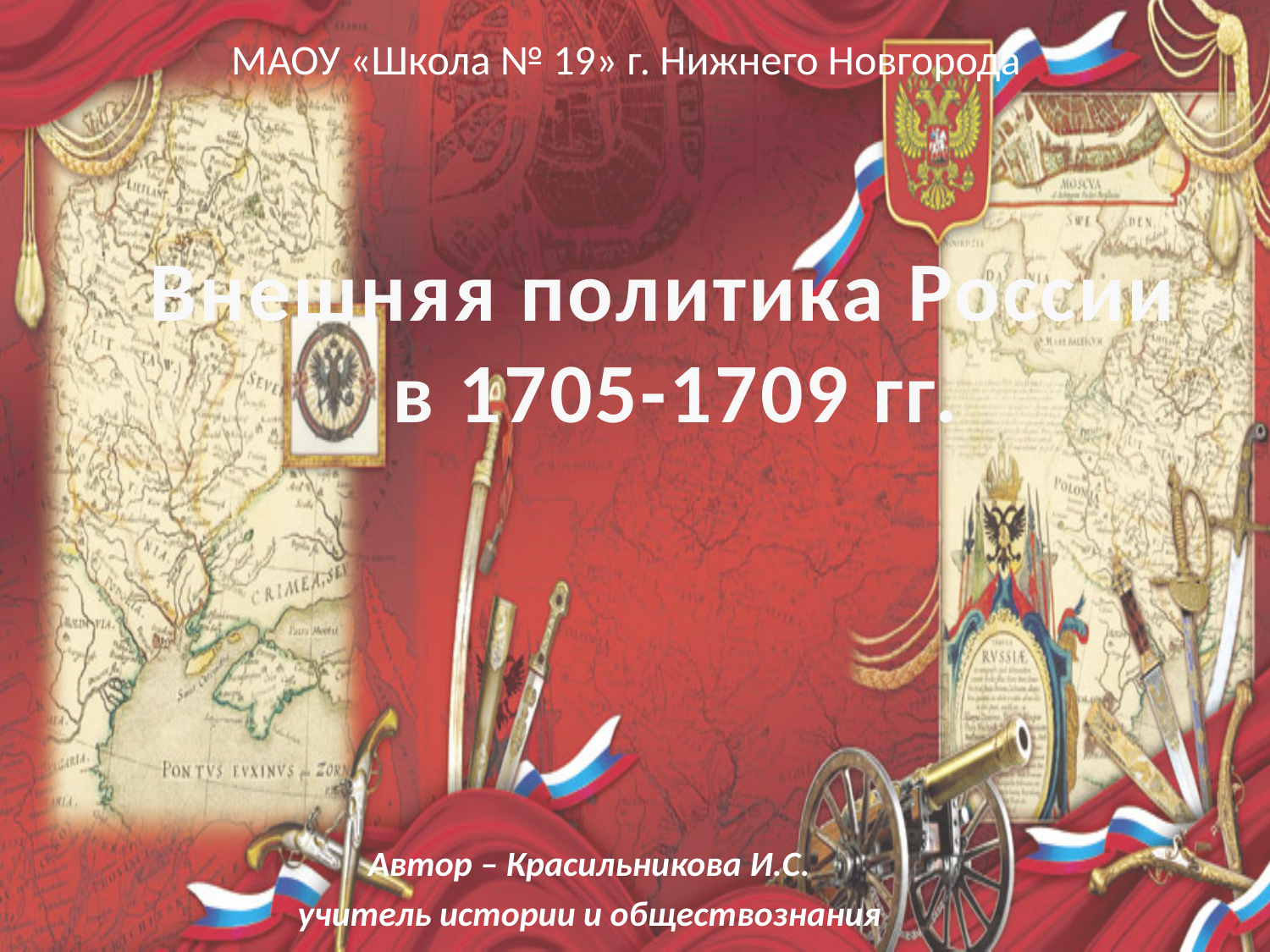

МАОУ «Школа № 19» г. Нижнего Новгорода
# Внешняя политика России в 1705-1709 гг.
Автор – Красильникова И.С.
учитель истории и обществознания